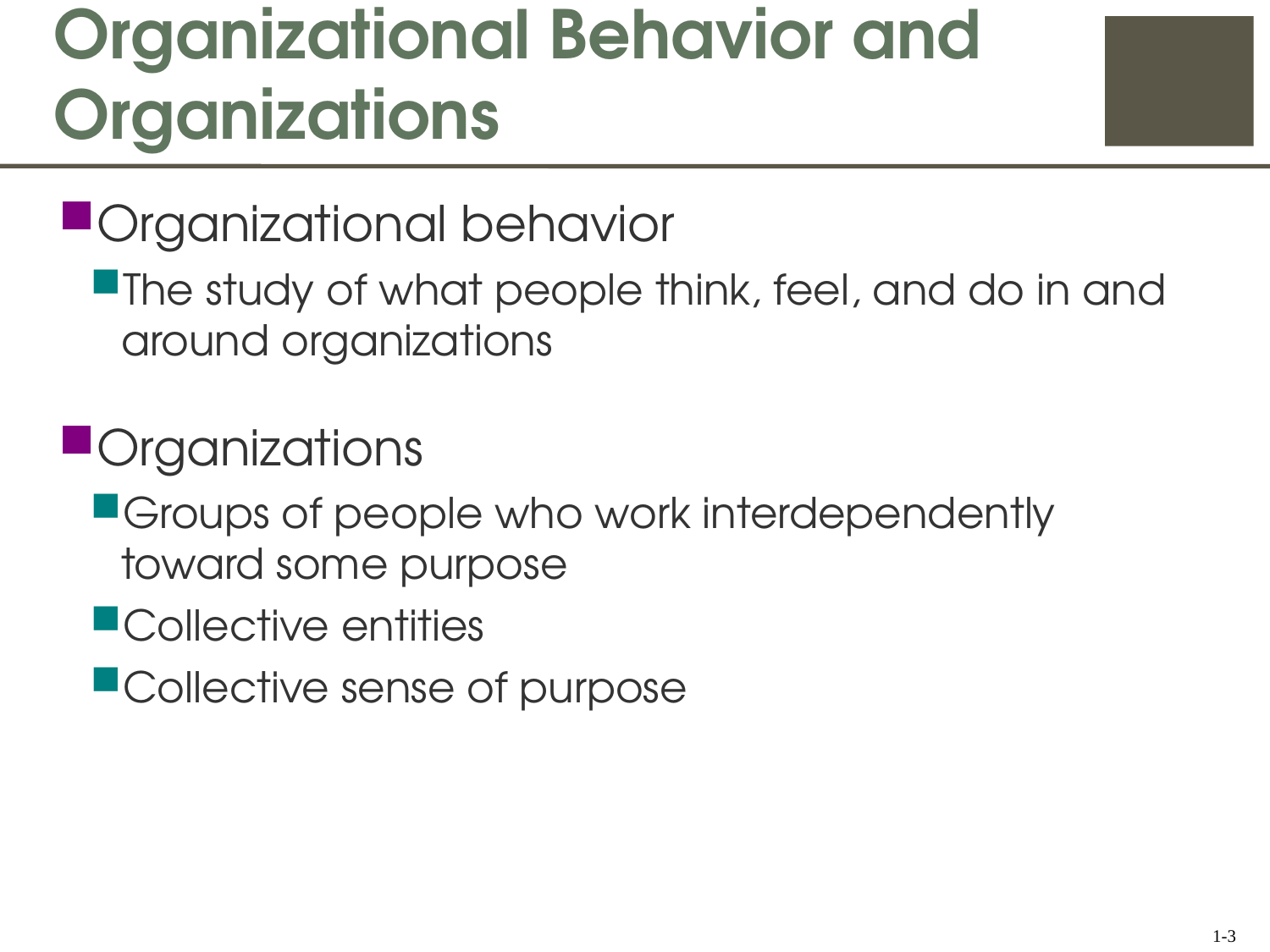

# Organizational Behavior and Organizations
Organizational behavior
The study of what people think, feel, and do in and around organizations
Organizations
Groups of people who work interdependently toward some purpose
Collective entities
Collective sense of purpose